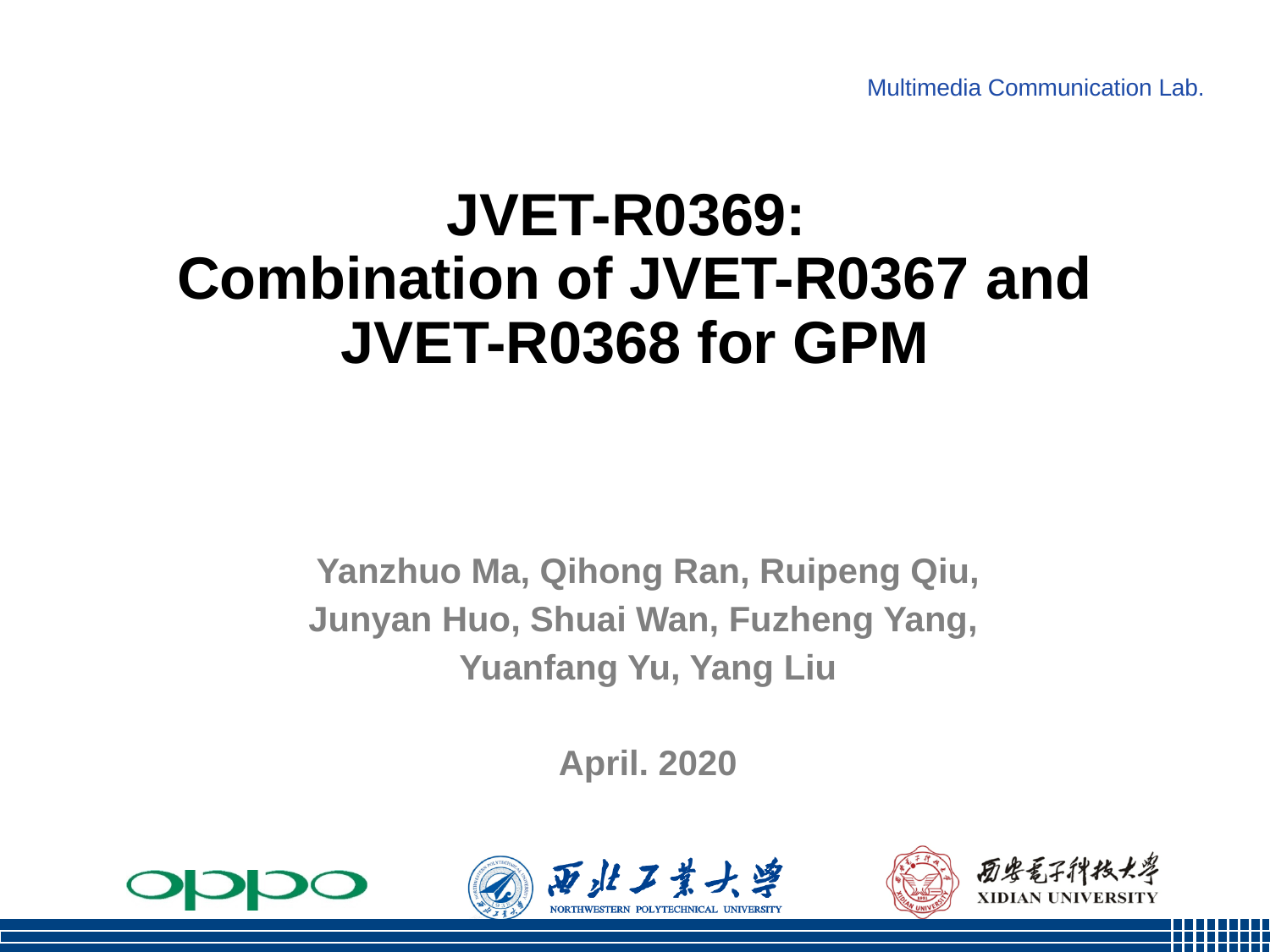

# JVET-R0369: Combination of JVET-R0367 and JVET-R0368 for GPM
Yanzhuo Ma, Qihong Ran, Ruipeng Qiu,
Junyan Huo, Shuai Wan, Fuzheng Yang,
Yuanfang Yu, Yang Liu

April. 2020